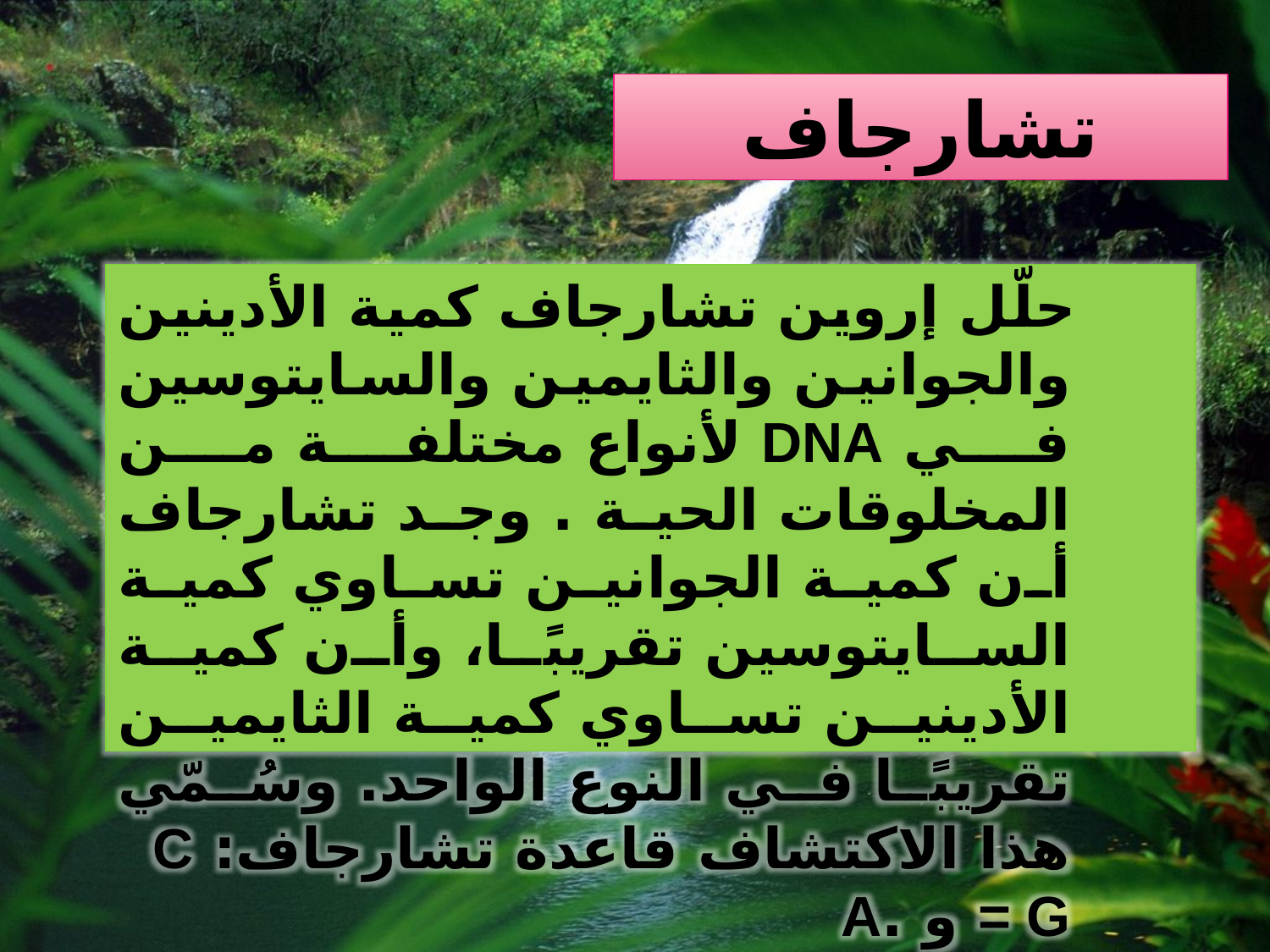

# تشارجاف
     حلّل إروين تشارجاف كمية الأدينين والجوانين والثايمين والسايتوسين في DNA لأنواع مختلفة من المخلوقات الحية . وجد تشارجاف أن كمية الجوانين تساوي كمية السايتوسين تقريبًا، وأن كمية الأدينين تساوي كمية الثايمين تقريبًا في النوع الواحد. وسُمّي هذا الاكتشاف قاعدة تشارجاف: C = G و .A